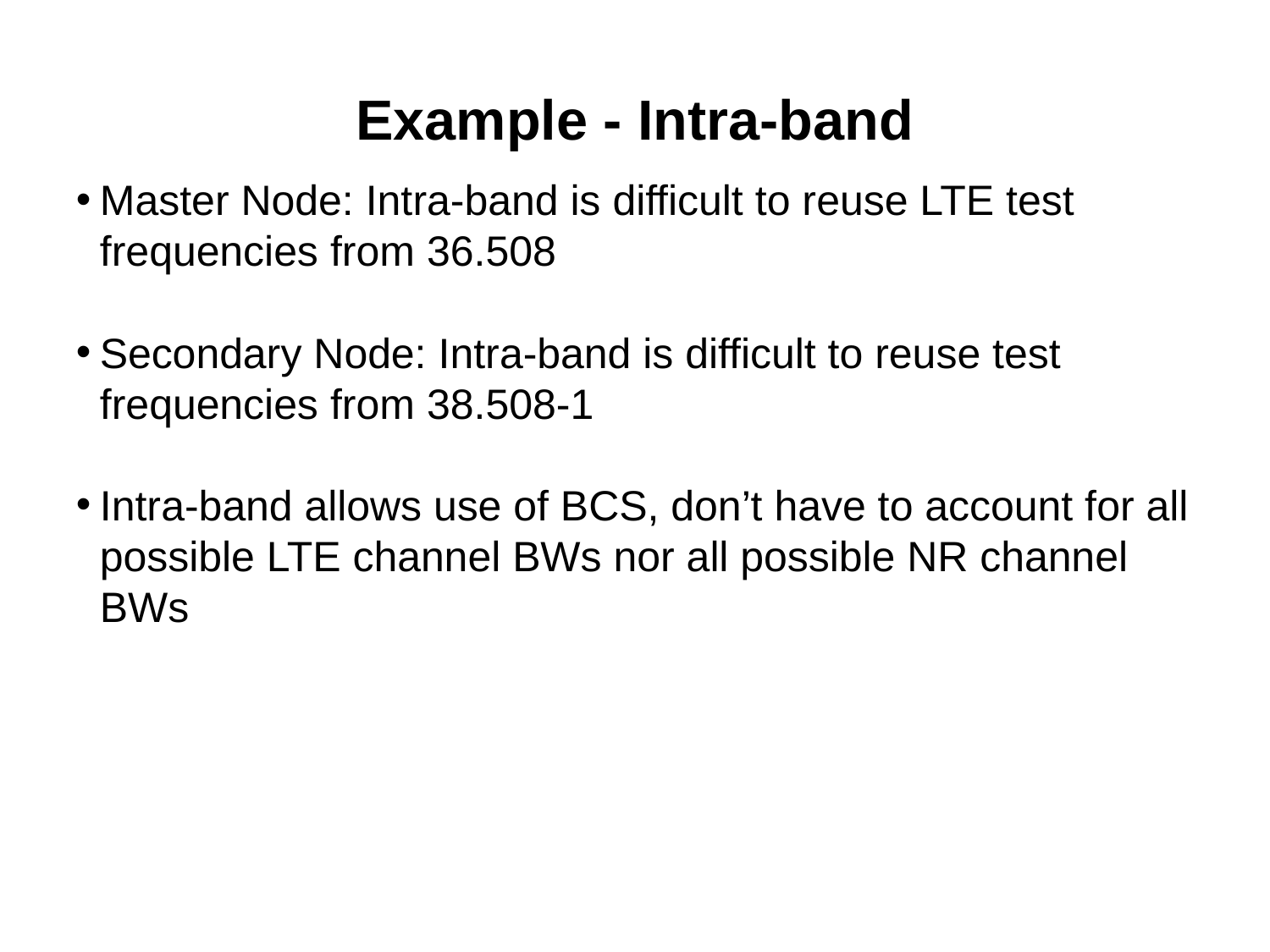

# Example - Intra-band
Master Node: Intra-band is difficult to reuse LTE test frequencies from 36.508

Secondary Node: Intra-band is difficult to reuse test frequencies from 38.508-1
Intra-band allows use of BCS, don’t have to account for all possible LTE channel BWs nor all possible NR channel BWs